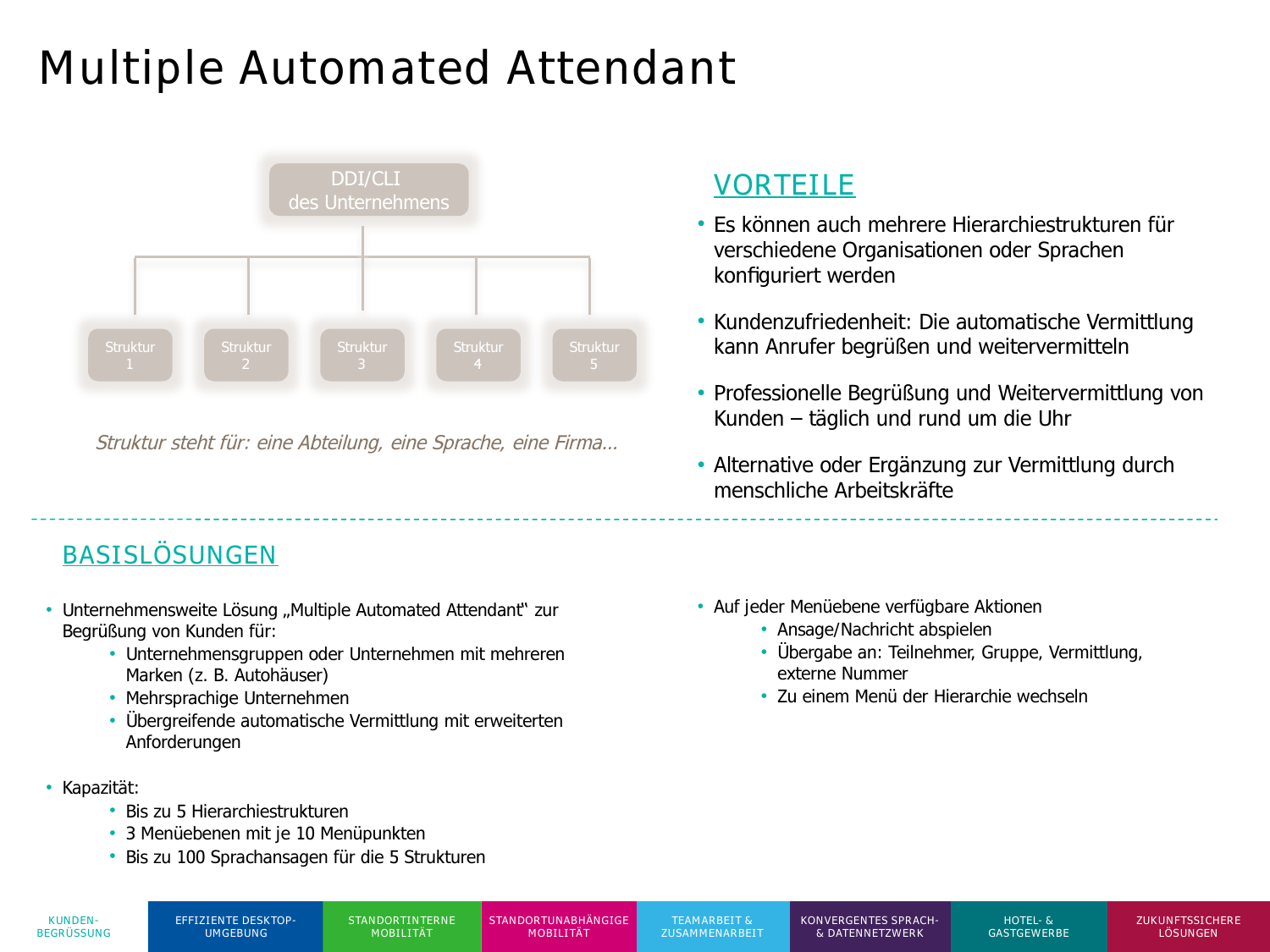

# Multiple Automated Attendant
	VORTEILE
Es können auch mehrere Hierarchiestrukturen für verschiedene Organisationen oder Sprachen konfiguriert werden
Kundenzufriedenheit: Die automatische Vermittlung kann Anrufer begrüßen und weitervermitteln
Professionelle Begrüßung und Weitervermittlung von Kunden – täglich und rund um die Uhr
Alternative oder Ergänzung zur Vermittlung durch menschliche Arbeitskräfte
DDI/CLI
des Unternehmens
Struktur 1
Struktur 2
Struktur 3
Struktur 4
Struktur 5
Struktur steht für: eine Abteilung, eine Sprache, eine Firma…
	BASISLÖSUNGEN

Unternehmensweite Lösung „Multiple Automated Attendant“ zur Begrüßung von Kunden für:
Unternehmensgruppen oder Unternehmen mit mehreren Marken (z. B. Autohäuser)
Mehrsprachige Unternehmen
Übergreifende automatische Vermittlung mit erweiterten Anforderungen

Kapazität:
Bis zu 5 Hierarchiestrukturen
3 Menüebenen mit je 10 Menüpunkten
Bis zu 100 Sprachansagen für die 5 Strukturen
Auf jeder Menüebene verfügbare Aktionen
Ansage/Nachricht abspielen
Übergabe an: Teilnehmer, Gruppe, Vermittlung, externe Nummer
Zu einem Menü der Hierarchie wechseln

KUNDEN-
BEGRÜSSUNG
EFFIZIENTE DESKTOP-
UMGEBUNG
STANDORTINTERNE
MOBILITÄT
STANDORTUNABHÄNGIGE
MOBILITÄT
TEAMARBEIT &
ZUSAMMENARBEIT
KONVERGENTES SPRACH-
& DATENNETZWERK
HOTEL- &
GASTGEWERBE
ZUKUNFTSSICHERE
LÖSUNGEN